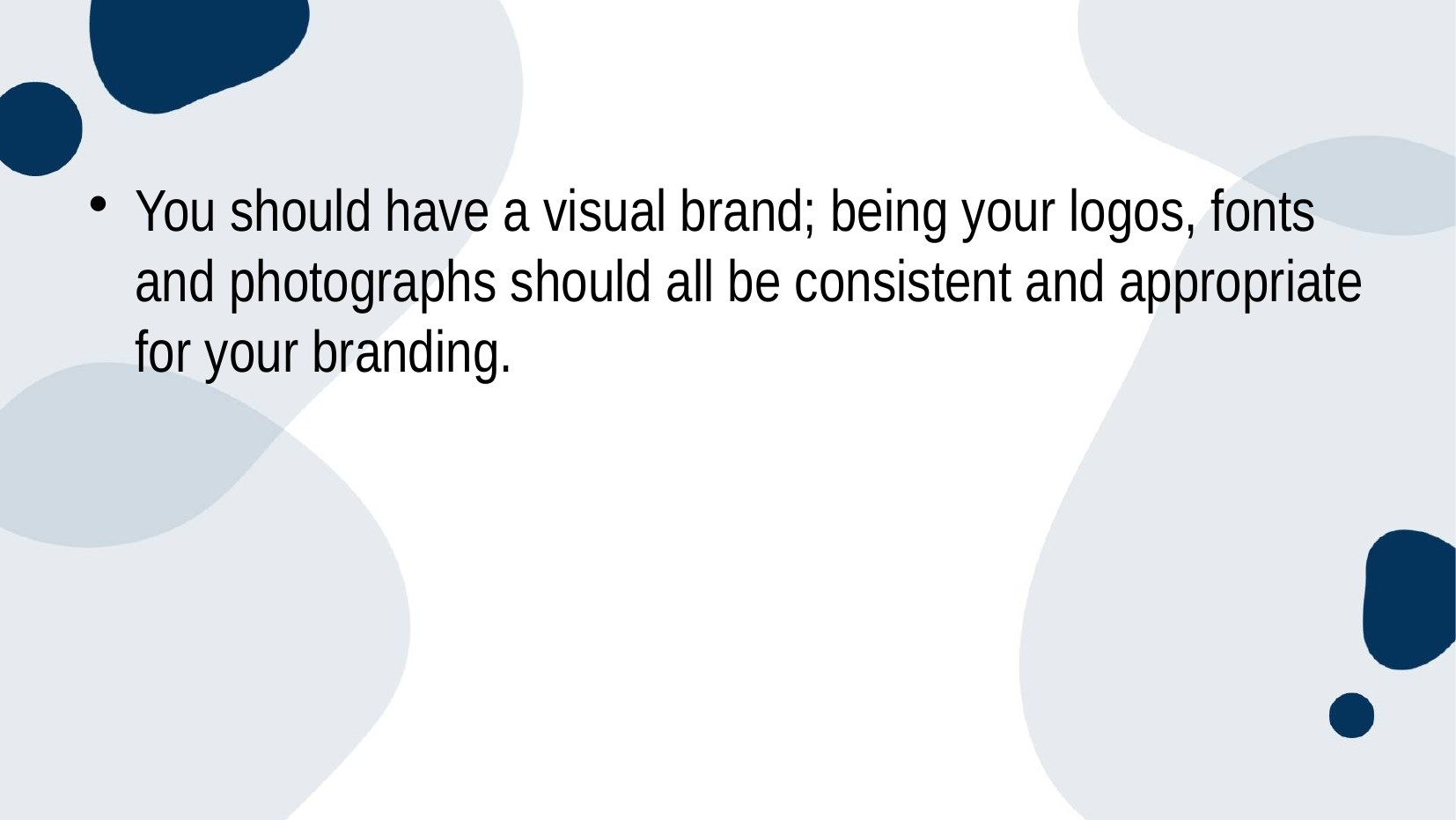

You should have a visual brand; being your logos, fonts and photographs should all be consistent and appropriate for your branding.